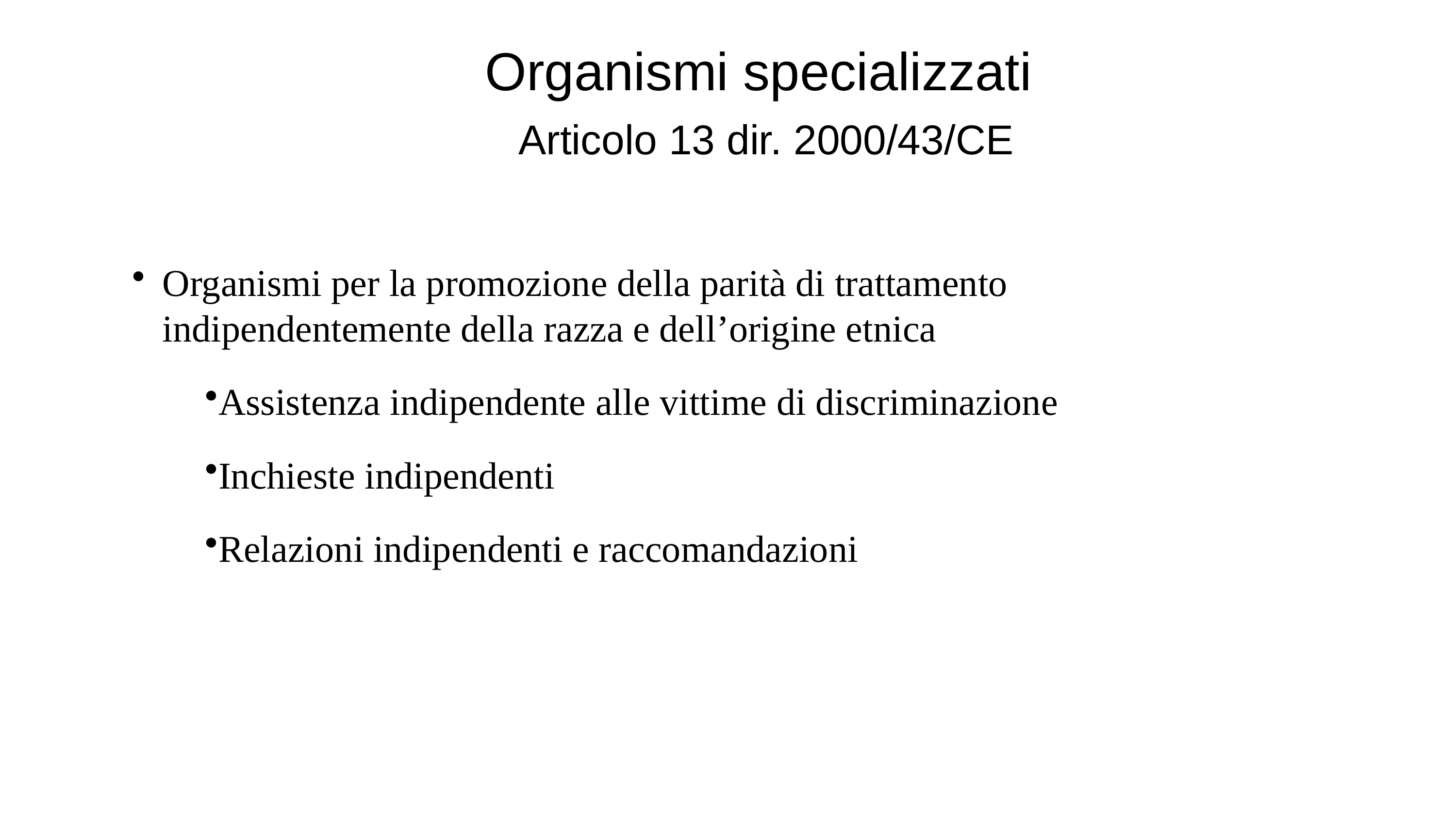

Organismi specializzati
 Articolo 13 dir. 2000/43/CE

Organismi per la promozione della parità di trattamento indipendentemente della razza e dell’origine etnica
Assistenza indipendente alle vittime di discriminazione
Inchieste indipendenti
Relazioni indipendenti e raccomandazioni